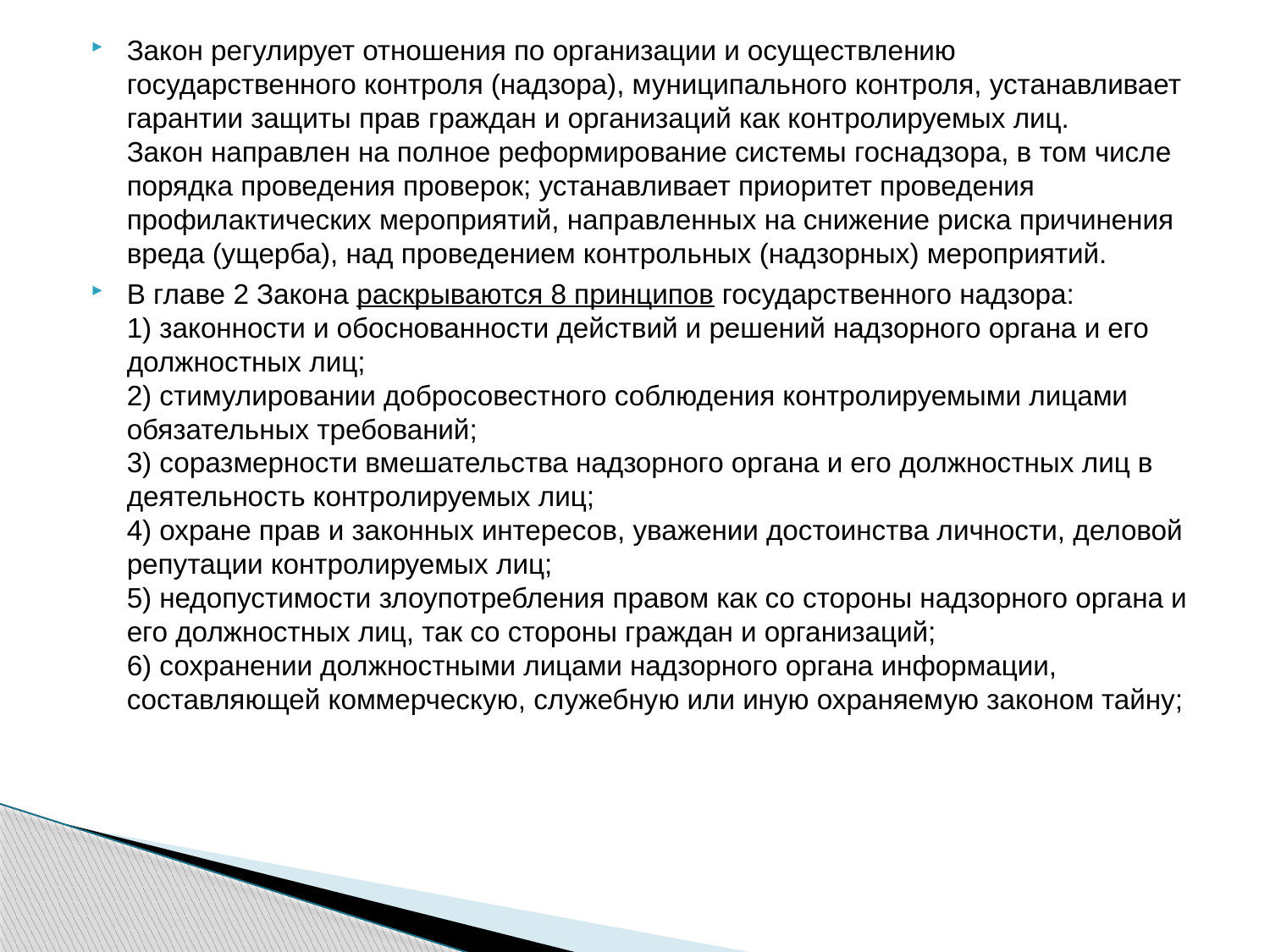

Закон регулирует отношения по организации и осуществлению государственного контроля (надзора), муниципального контроля, устанавливает гарантии защиты прав граждан и организаций как контролируемых лиц.  
Закон направлен на полное реформирование системы госнадзора, в том числе порядка проведения проверок; устанавливает приоритет проведения профилактических мероприятий, направленных на снижение риска причинения вреда (ущерба), над проведением контрольных (надзорных) мероприятий.
В главе 2 Закона раскрываются 8 принципов государственного надзора:
1) законности и обоснованности действий и решений надзорного органа и его должностных лиц;
2) стимулировании добросовестного соблюдения контролируемыми лицами обязательных требований;
3) соразмерности вмешательства надзорного органа и его должностных лиц в деятельность контролируемых лиц;
4) охране прав и законных интересов, уважении достоинства личности, деловой репутации контролируемых лиц;
5) недопустимости злоупотребления правом как со стороны надзорного органа и его должностных лиц, так со стороны граждан и организаций;
6) сохранении должностными лицами надзорного органа информации, составляющей коммерческую, служебную или иную охраняемую законом тайну;